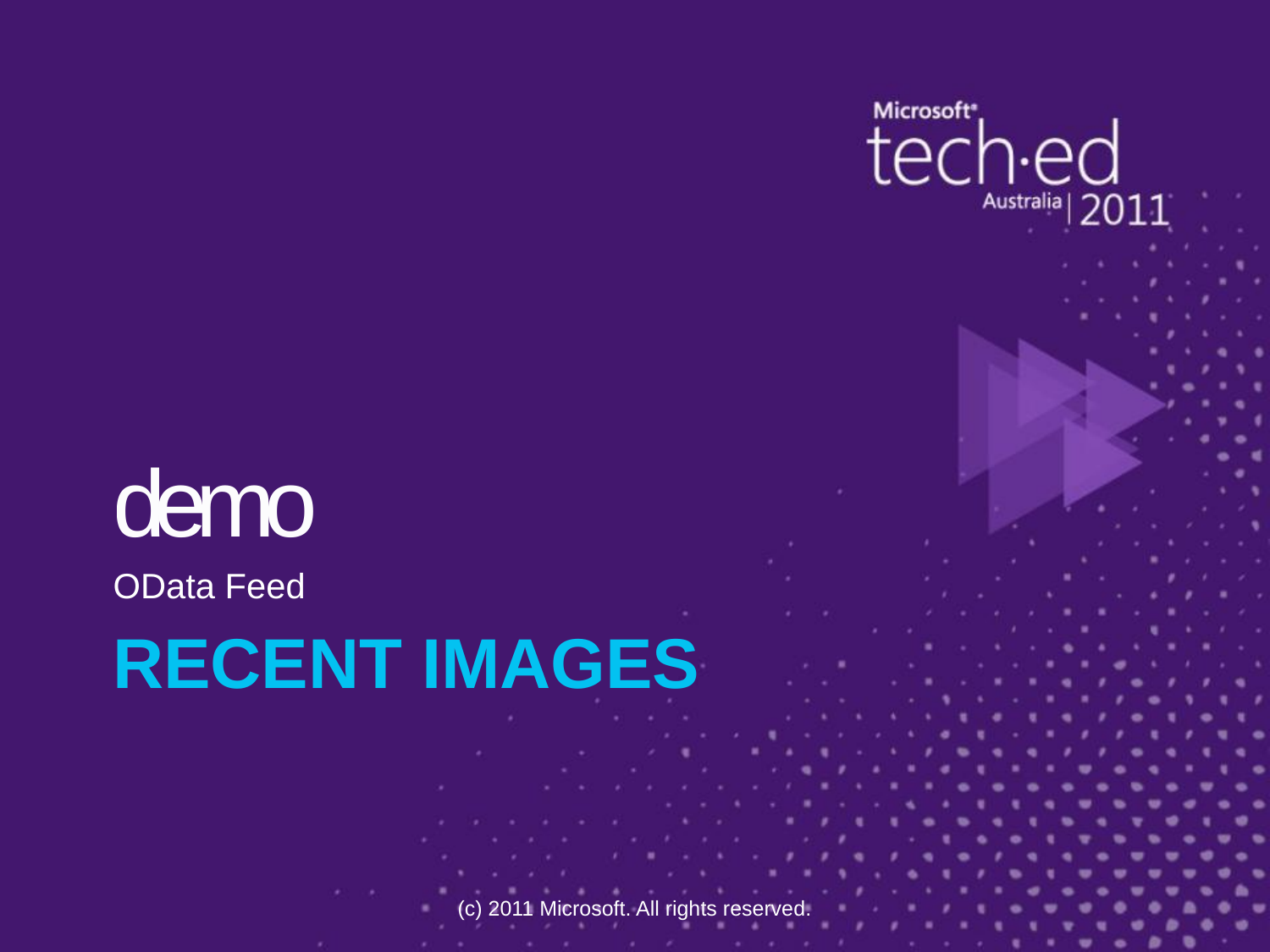

demo
OData Feed
# Recent Images

(c) 2011 Microsoft. All rights reserved.